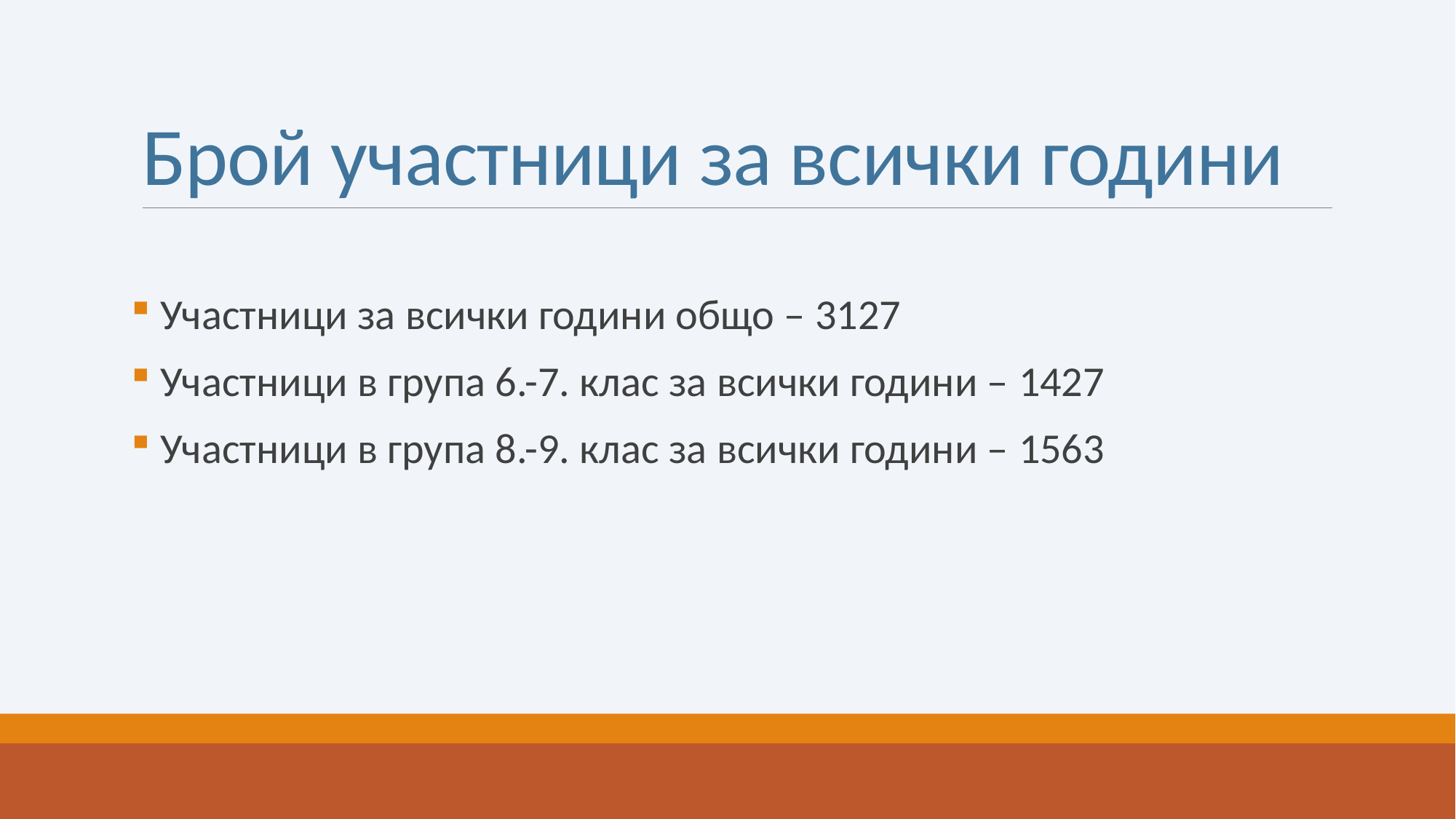

# Брой участници за всички години

 Участници за всички години общо – 3127
 Участници в група 6.-7. клас за всички години – 1427
 Участници в група 8.-9. клас за всички години – 1563